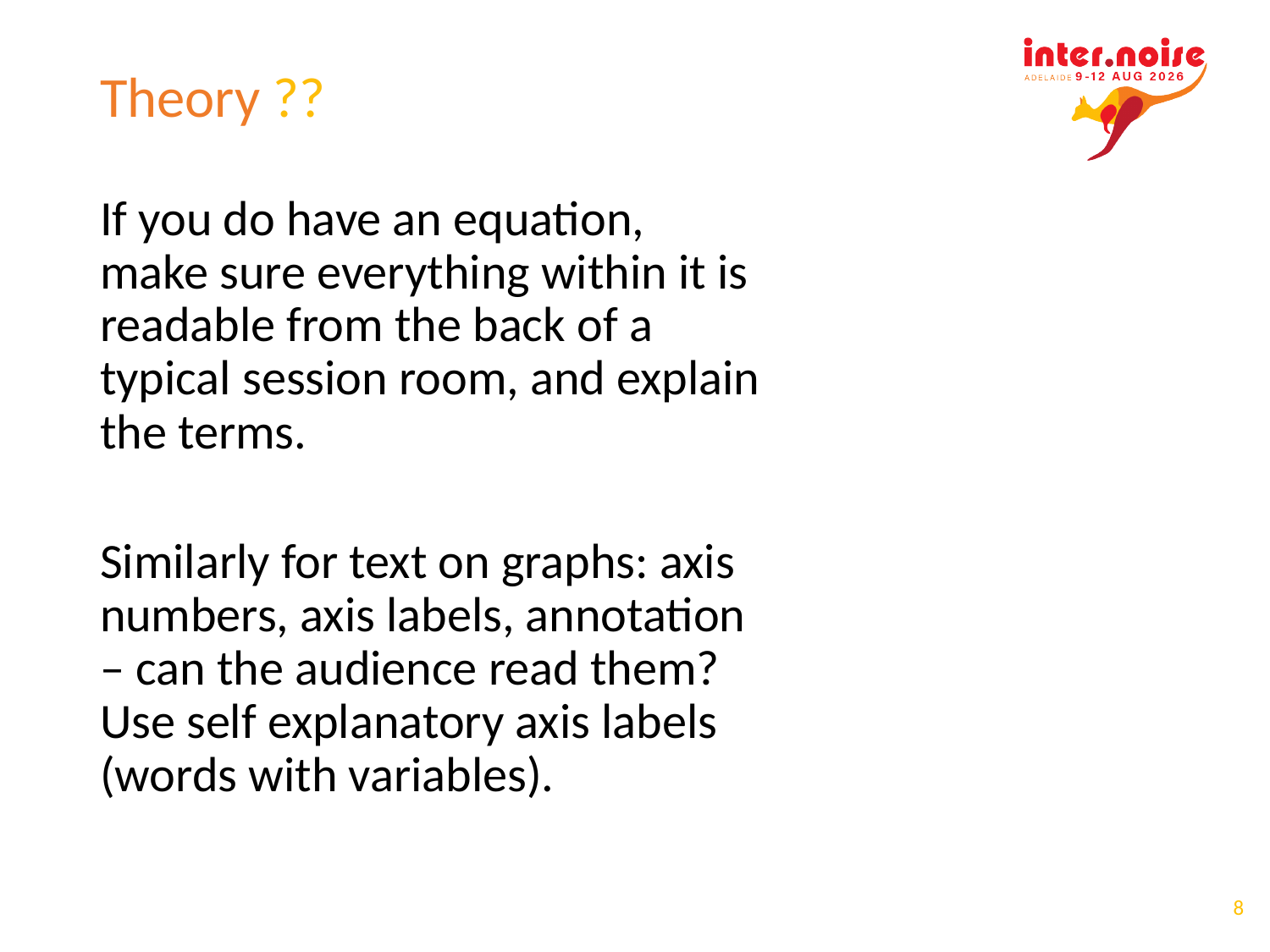

# Theory ??
If you do have an equation, make sure everything within it is readable from the back of a typical session room, and explain the terms.
Similarly for text on graphs: axis numbers, axis labels, annotation – can the audience read them?
Use self explanatory axis labels (words with variables).